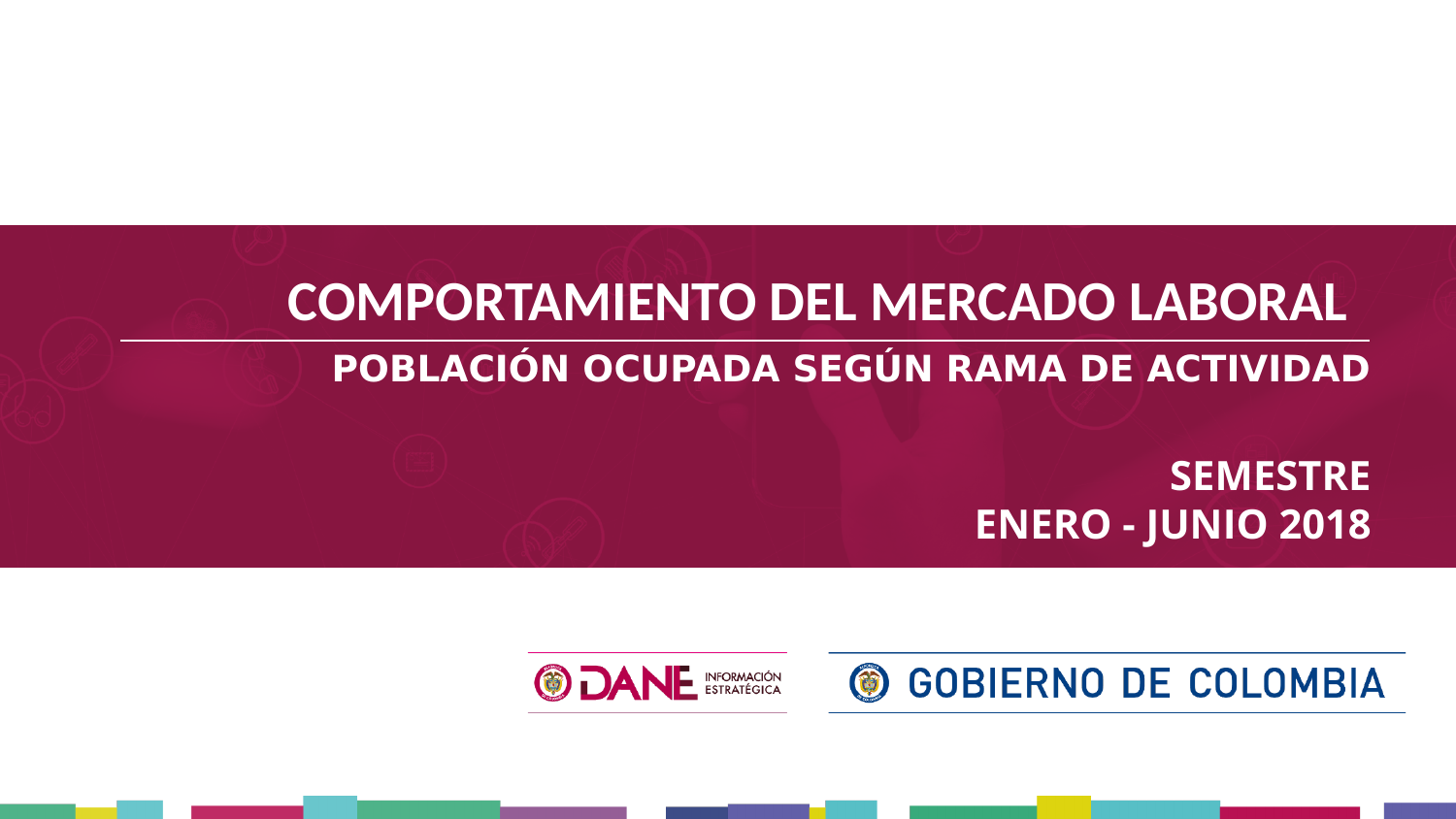

COMPORTAMIENTO DEL MERCADO LABORAL
POBLACIÓN OCUPADA SEGÚN RAMA DE ACTIVIDAD

SEMESTRE
ENERO - JUNIO 2018